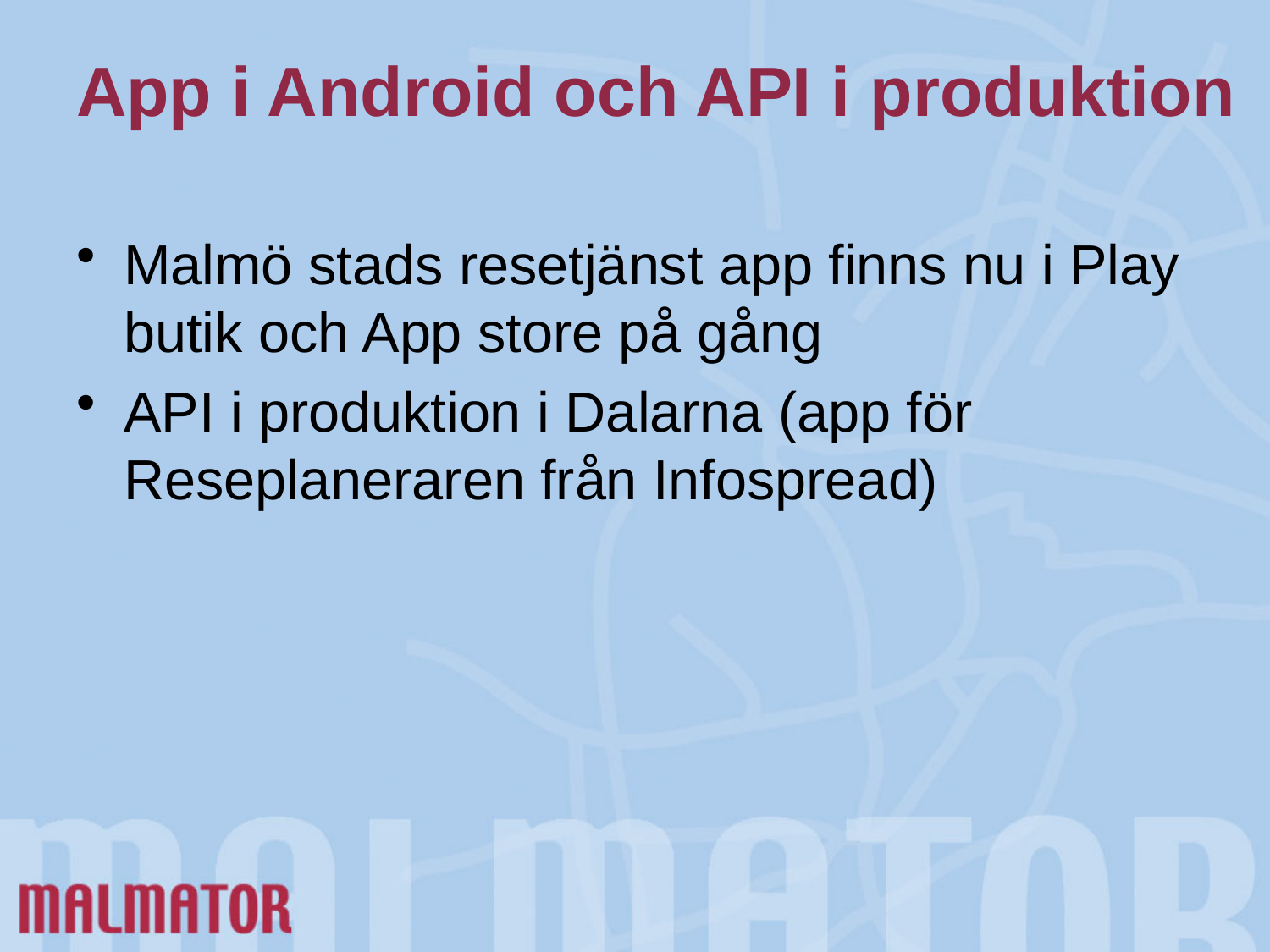

# App i Android och API i produktion
Malmö stads resetjänst app finns nu i Play butik och App store på gång
API i produktion i Dalarna (app för Reseplaneraren från Infospread)